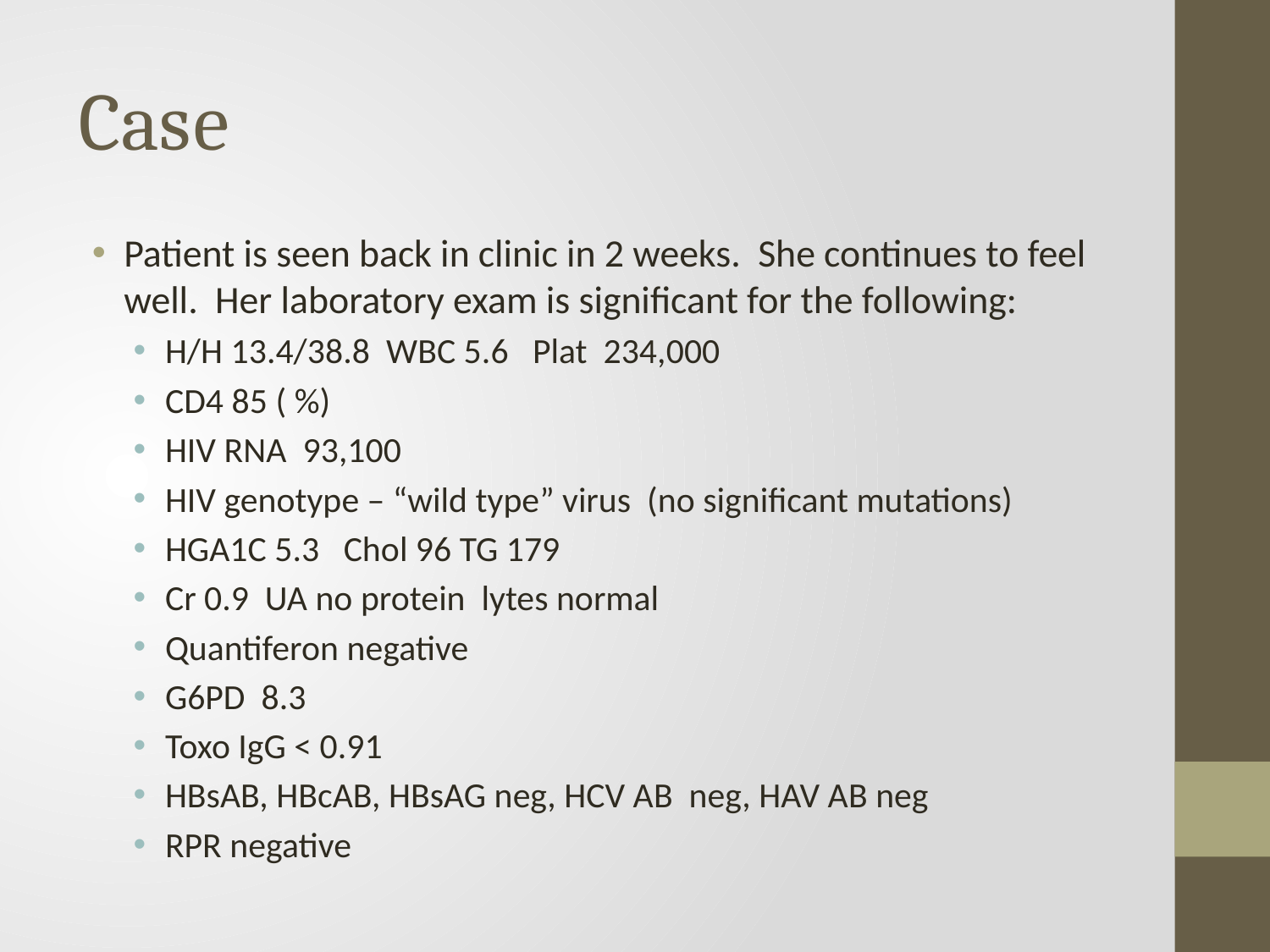

# Case
Patient is seen back in clinic in 2 weeks.  She continues to feel well.  Her laboratory exam is significant for the following:
H/H 13.4/38.8  WBC 5.6   Plat  234,000
CD4 85 ( %)
HIV RNA  93,100
HIV genotype – “wild type” virus  (no significant mutations)
HGA1C 5.3   Chol 96 TG 179
Cr 0.9  UA no protein  lytes normal
Quantiferon negative
G6PD  8.3
Toxo IgG < 0.91
HBsAB, HBcAB, HBsAG neg, HCV AB  neg, HAV AB neg
RPR negative